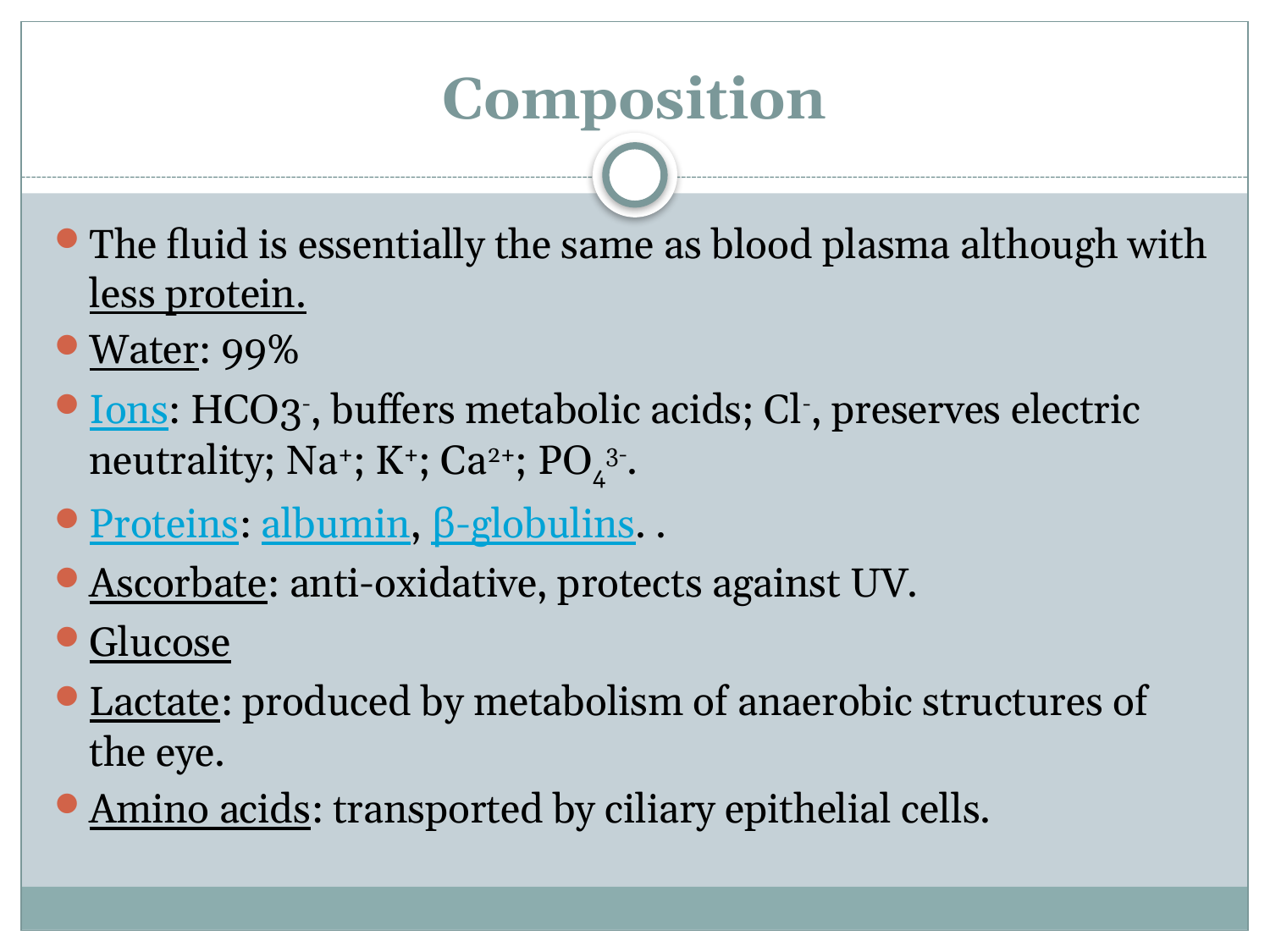

# Composition
The fluid is essentially the same as blood plasma although with less protein.
Water: 99%
Ions: HCO3-, buffers metabolic acids; Cl-, preserves electric neutrality; Na+; K+; Ca2+; PO43-.
Proteins: albumin, β-globulins. .
Ascorbate: anti-oxidative, protects against UV.
Glucose
Lactate: produced by metabolism of anaerobic structures of the eye.
Amino acids: transported by ciliary epithelial cells.